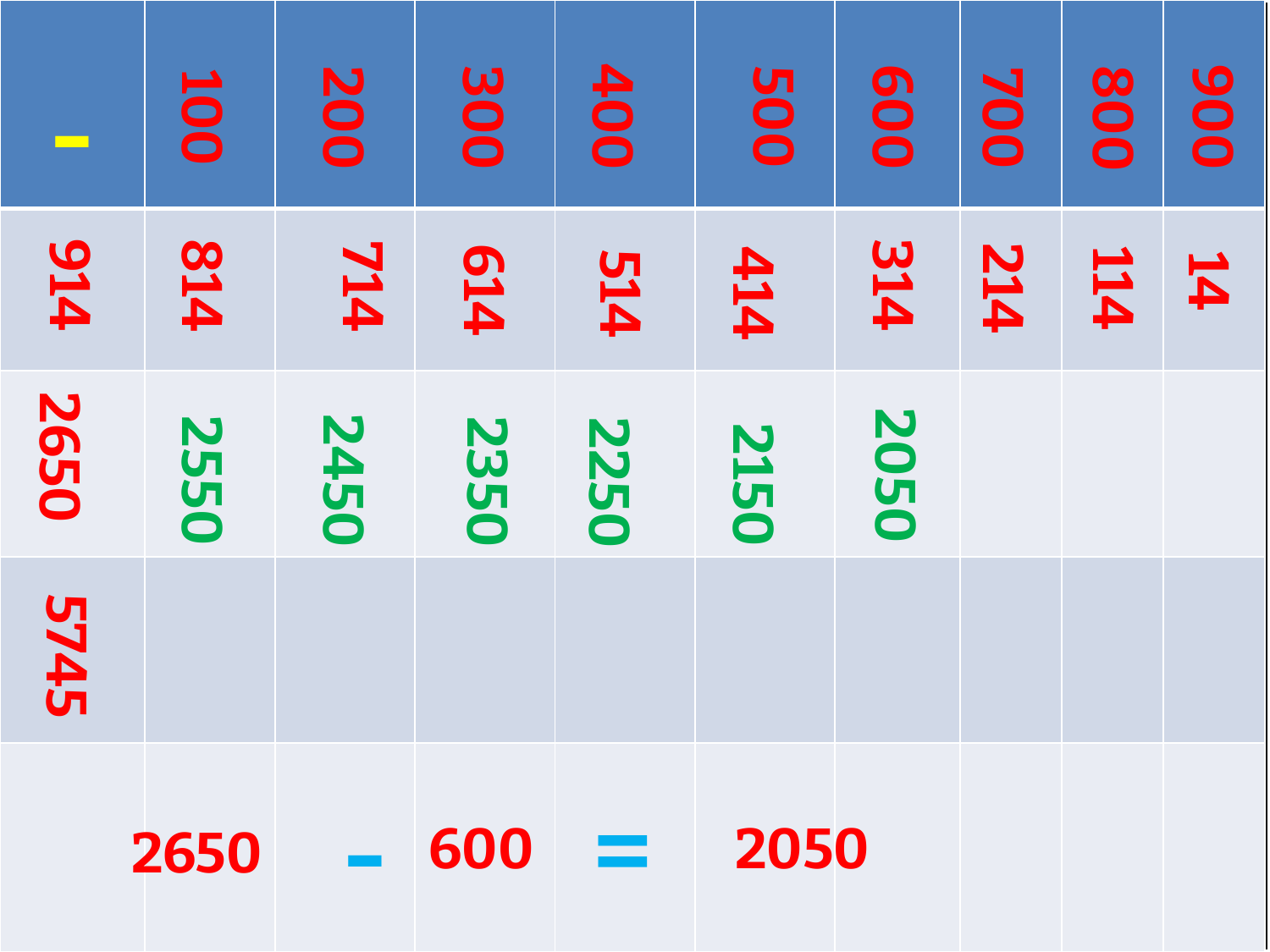

|  |  |  |  |  |  |  |  |  |  |
| --- | --- | --- | --- | --- | --- | --- | --- | --- | --- |
|  |  |  |  |  |  |  |  |  |  |
|  |  |  |  |  |  |  |  |  |  |
|  |  |  |  |  |  |  |  |  |  |
|  |  |  |  |  |  |  |  |  |  |
-
400
500
600
900
100
200
300
700
800
14
914
814
314
714
214
114
614
514
414
#
2650
2050
2550
2450
2350
2250
2150
5745
=
-
2050
600
2650